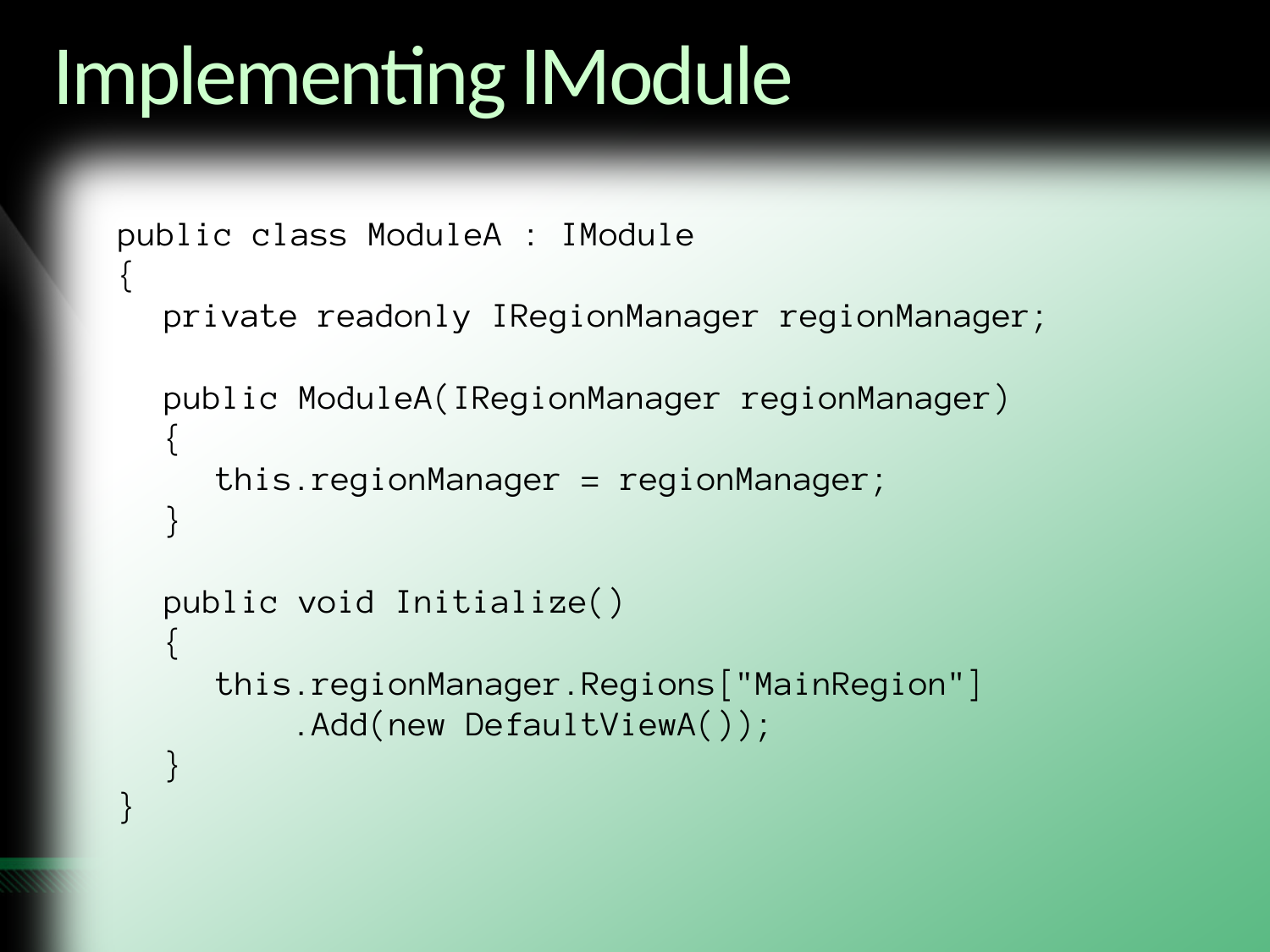

# Implementing IModule
public class ModuleA : IModule
{
private readonly IRegionManager regionManager;

public ModuleA(IRegionManager regionManager)
{
this.regionManager = regionManager;
}

public void Initialize()
{
this.regionManager.Regions["MainRegion"]
    .Add(new DefaultViewA());
}
}